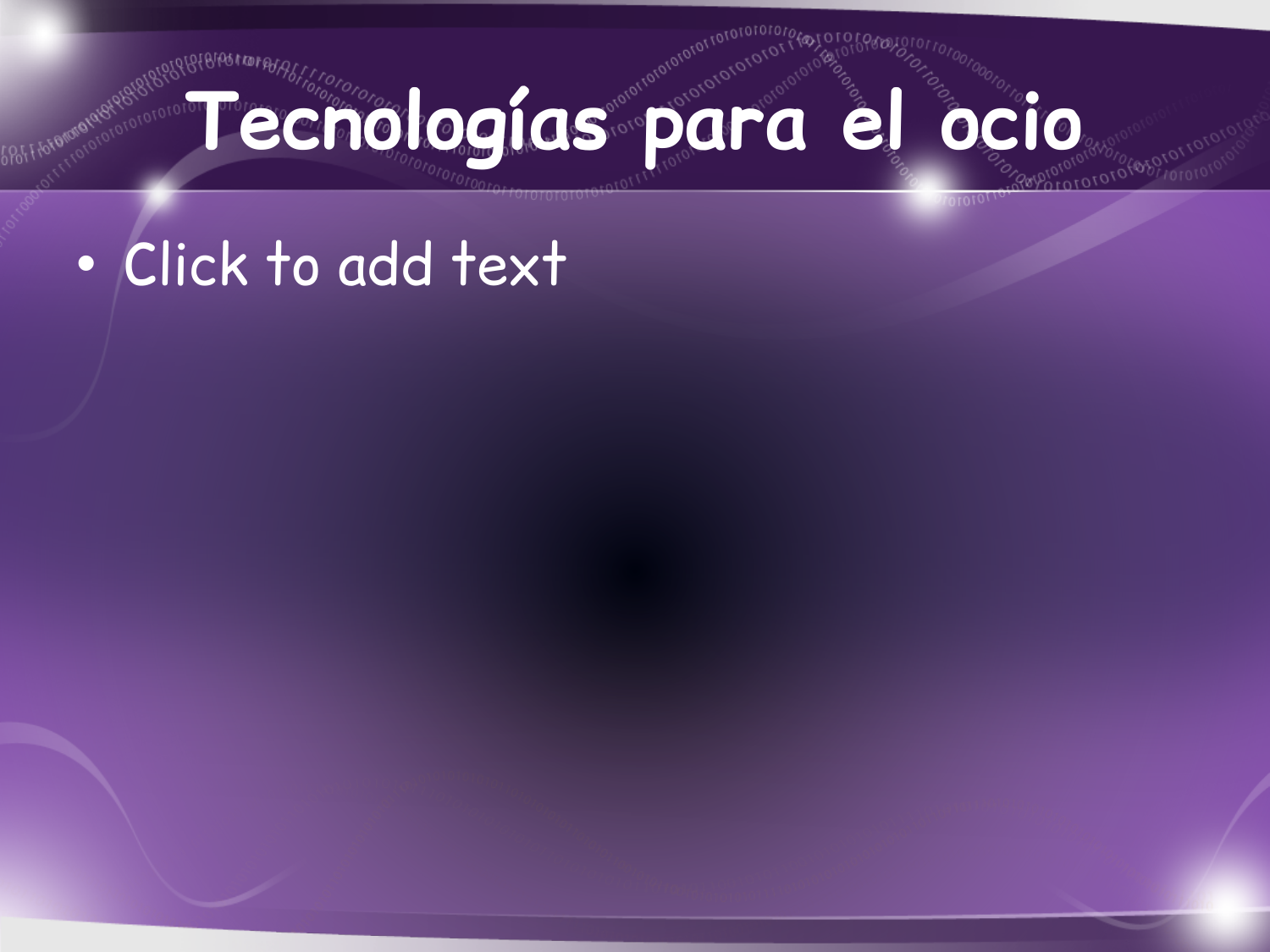

# Tecnologías para el ocio
Click to add text